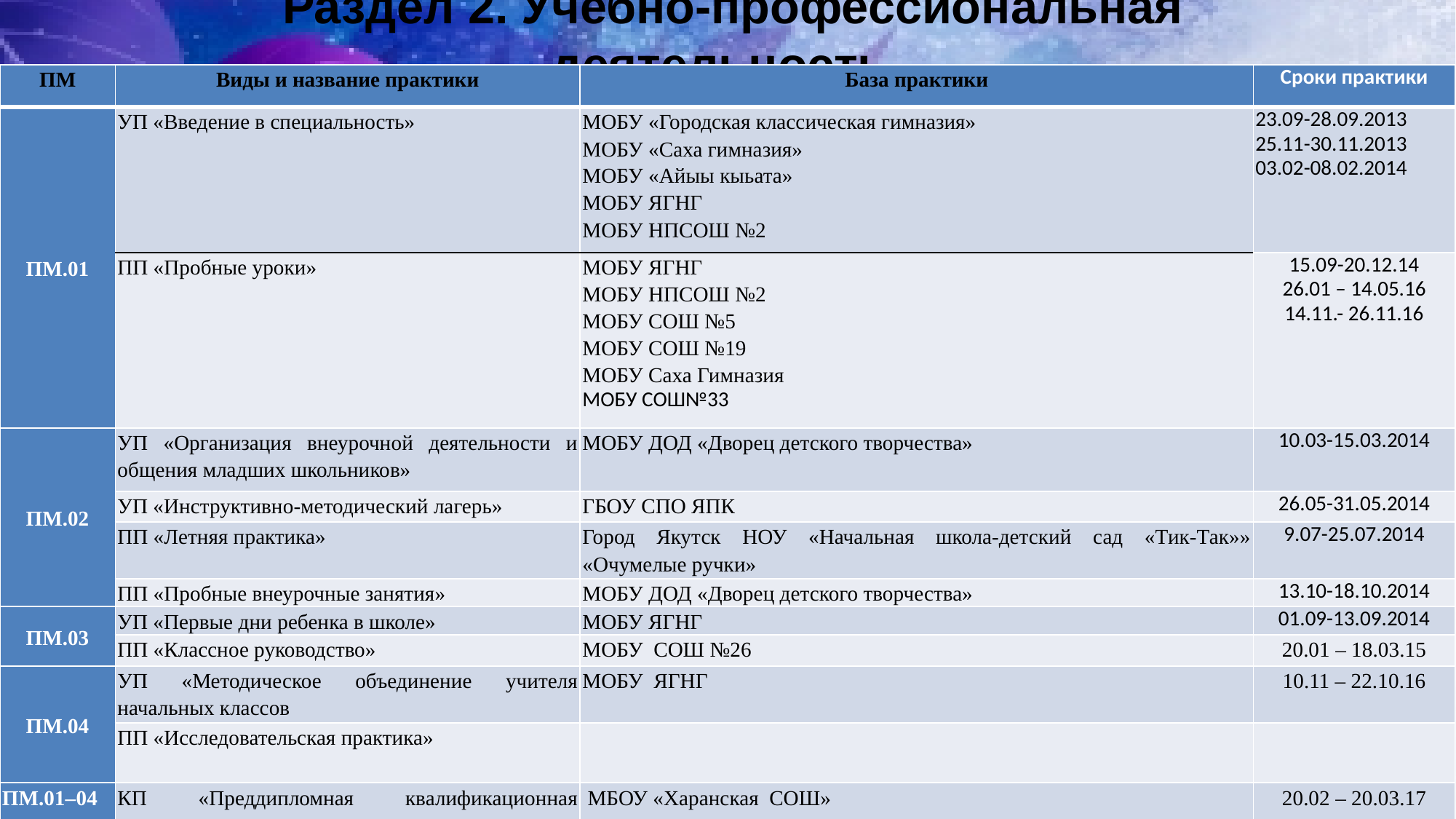

# Раздел 2. Учебно-профессиональная деятельность
| ПМ | Виды и название практики | База практики | Сроки практики |
| --- | --- | --- | --- |
| ПМ.01 | УП «Введение в специальность» | МОБУ «Городская классическая гимназия» МОБУ «Саха гимназия» МОБУ «Айыы кыьата» МОБУ ЯГНГ МОБУ НПСОШ №2 | 23.09-28.09.2013 25.11-30.11.2013 03.02-08.02.2014 |
|  | ПП «Пробные уроки» | МОБУ ЯГНГ МОБУ НПСОШ №2 МОБУ СОШ №5 МОБУ СОШ №19 МОБУ Саха Гимназия МОБУ СОШ№33 | 15.09-20.12.14 26.01 – 14.05.16 14.11.- 26.11.16 |
| ПМ.02 | УП «Организация внеурочной деятельности и общения младших школьников» | МОБУ ДОД «Дворец детского творчества» | 10.03-15.03.2014 |
|  | УП «Инструктивно-методический лагерь» | ГБОУ СПО ЯПК | 26.05-31.05.2014 |
|  | ПП «Летняя практика» | Город Якутск НОУ «Начальная школа-детский сад «Тик-Так»» «Очумелые ручки» | 9.07-25.07.2014 |
|  | ПП «Пробные внеурочные занятия» | МОБУ ДОД «Дворец детского творчества» | 13.10-18.10.2014 |
| ПМ.03 | УП «Первые дни ребенка в школе» | МОБУ ЯГНГ | 01.09-13.09.2014 |
|  | ПП «Классное руководство» | МОБУ СОШ №26 | 20.01 – 18.03.15 |
| ПМ.04 | УП «Методическое объединение учителя начальных классов | МОБУ ЯГНГ | 10.11 – 22.10.16 |
|  | ПП «Исследовательская практика» |  |  |
| ПМ.01–04 | КП «Преддипломная квалификационная практика» | МБОУ «Харанская СОШ» | 20.02 – 20.03.17 |